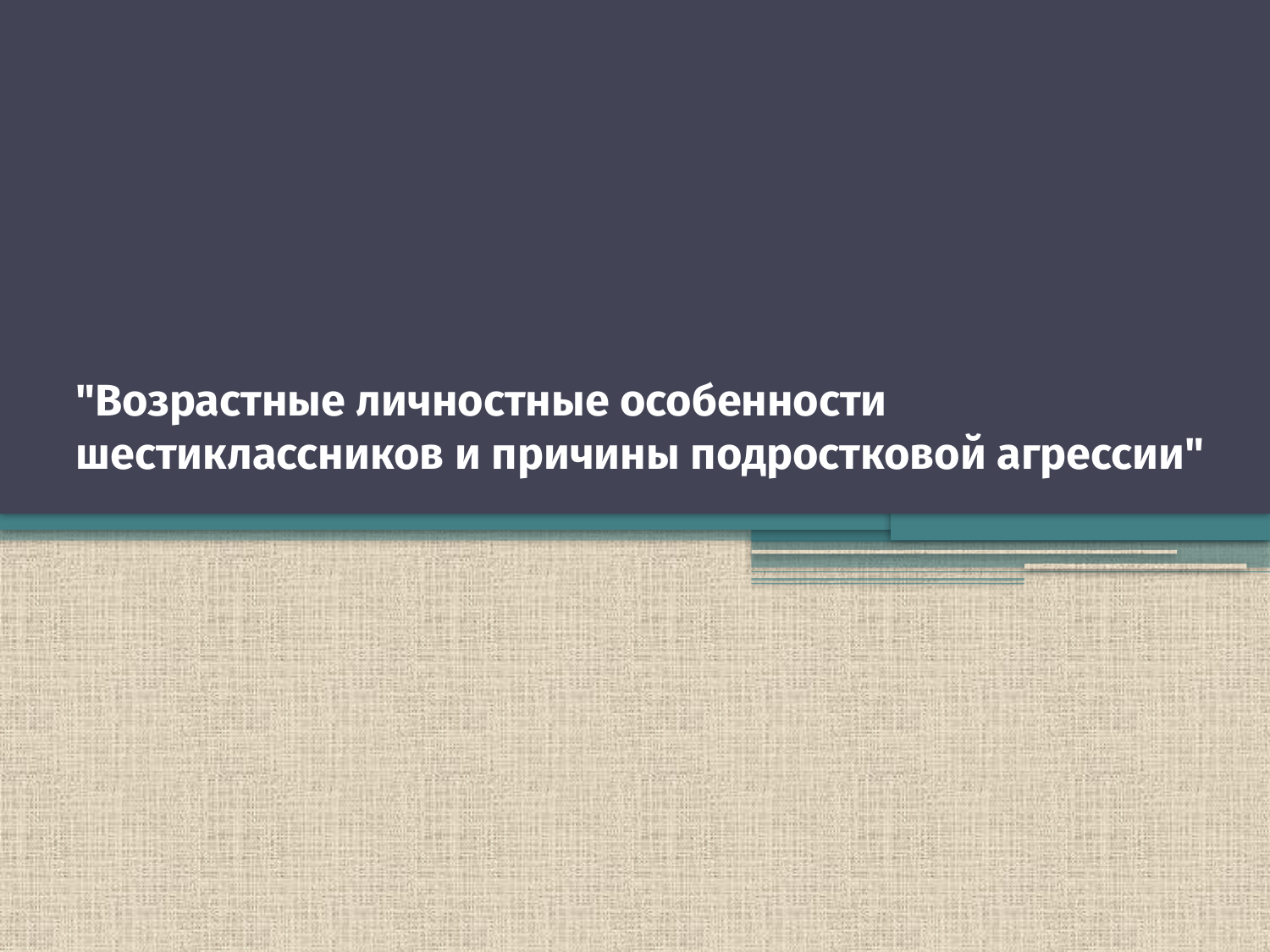

# "Возрастные личностные особенности шестиклассников и причины подростковой агрессии"